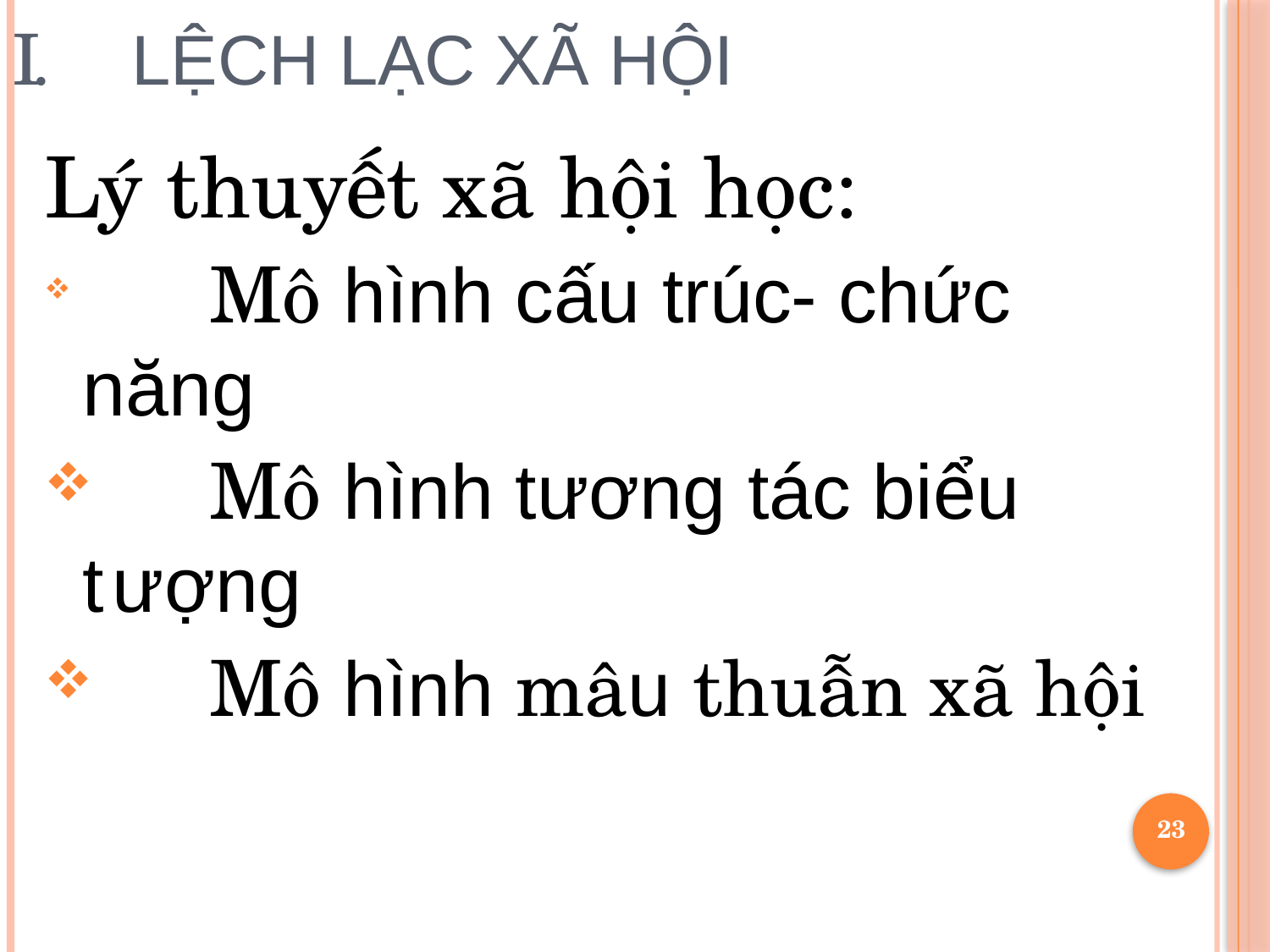

# Lệch lạc xã hội
Lý thuyết xã hội học:
	Mô hình cấu trúc- chức năng
	Mô hình tương tác biểu tượng
	Mô hình mâu thuẫn xã hội
23